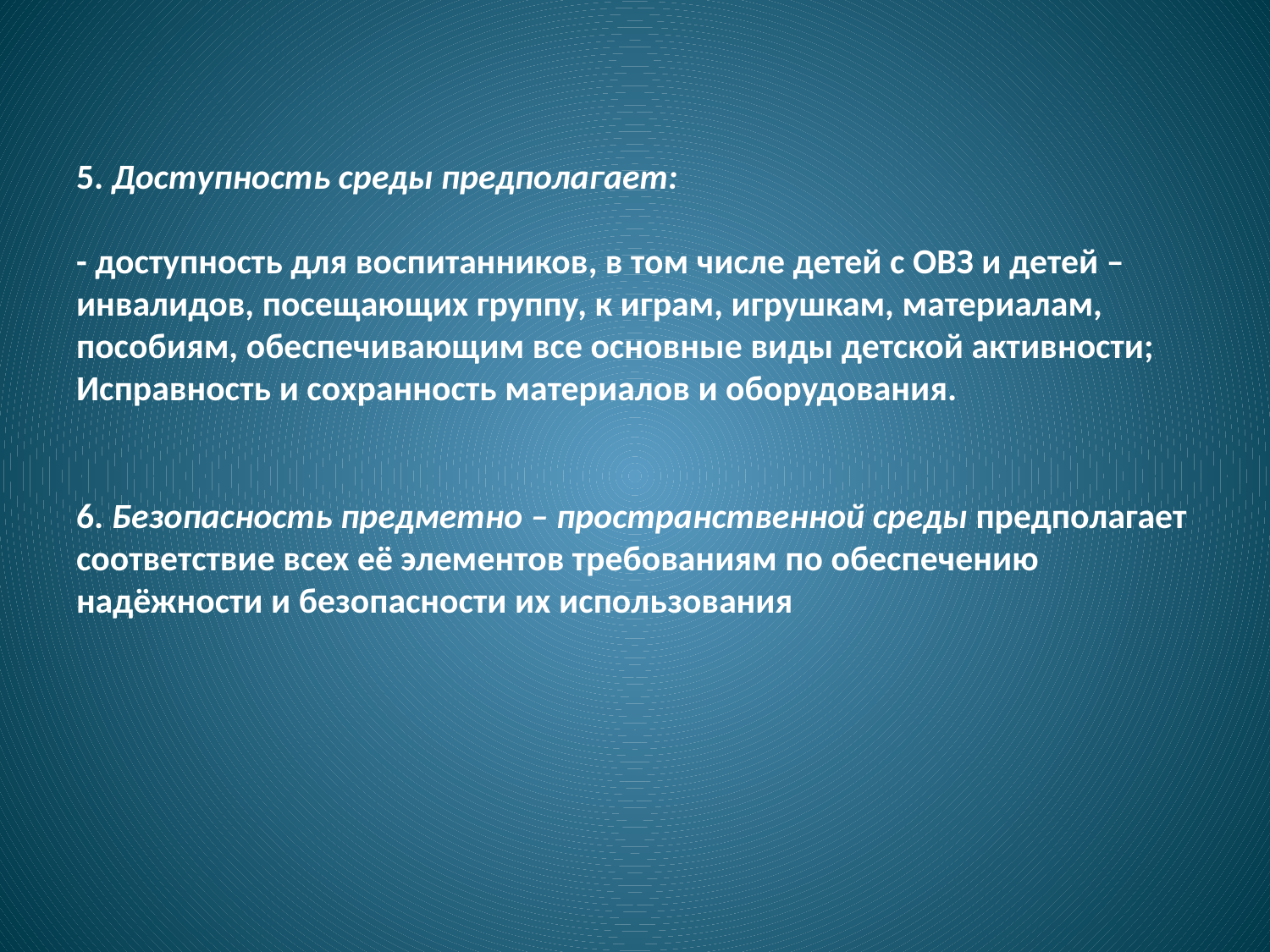

# 5. Доступность среды предполагает: - доступность для воспитанников, в том числе детей с ОВЗ и детей – инвалидов, посещающих группу, к играм, игрушкам, материалам, пособиям, обеспечивающим все основные виды детской активности; Исправность и сохранность материалов и оборудования. 6. Безопасность предметно – пространственной среды предполагает соответствие всех её элементов требованиям по обеспечению надёжности и безопасности их использования